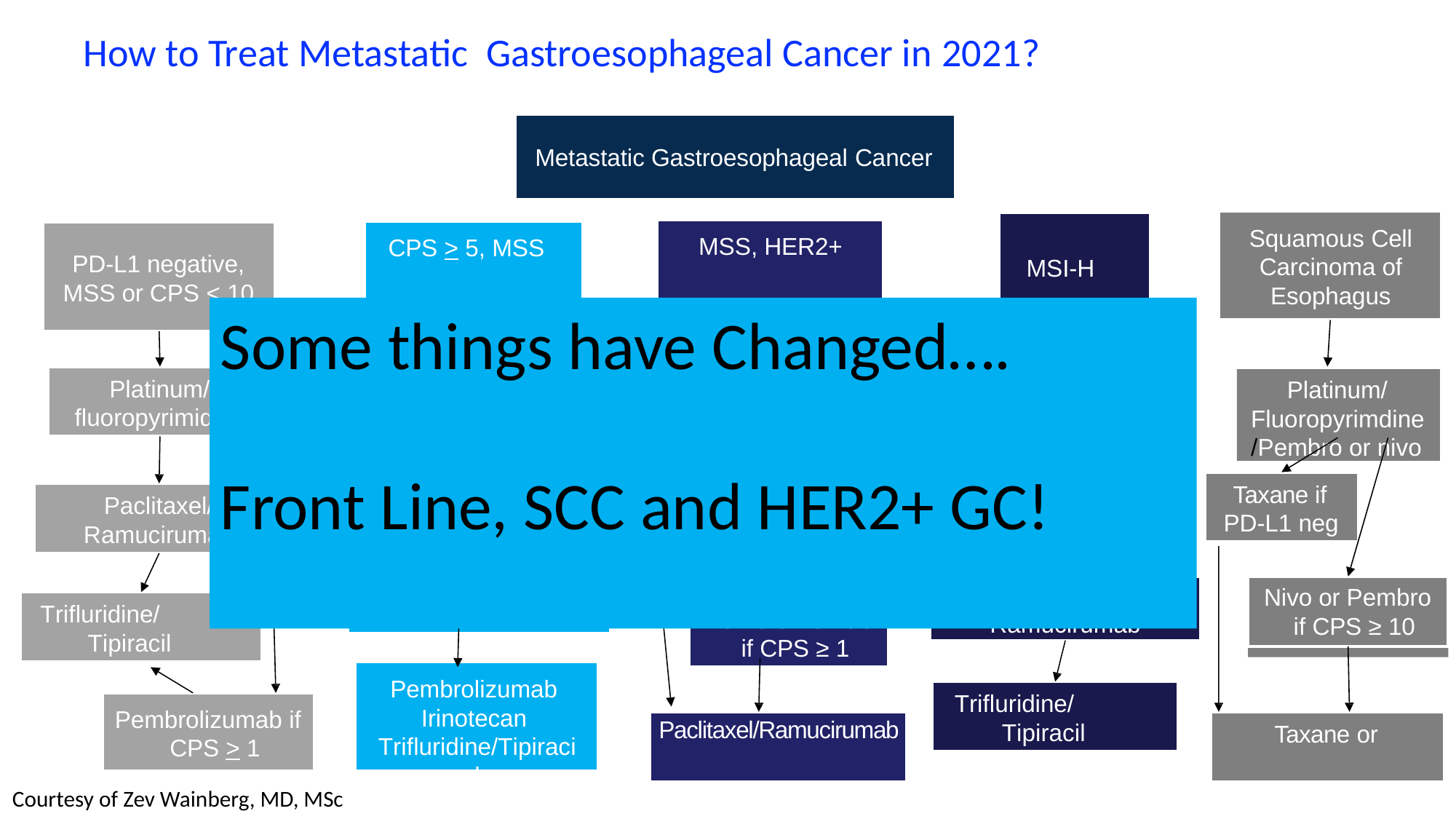

# How to Treat Metastatic  Gastroesophageal Cancer in 2021?

Metastatic Gastroesophageal Cancer

Squamous Cell  Carcinoma of  Esophagus

MSS, HER2+
CPS > 5, MSS
PD-L1 negative,  MSS or CPS < 10
MSI-H
Some things have Changed….

Front Line, SCC and HER2+ GC!

Platinum/  Fluoropyrimidine
+/- Trastuzumab

Platinum/  fluoropyrimidine
Platinum/  Fluoropyrimdine/Pembro or nivo
Pembrolizumab

FOLFOX + Nivo

Platinum/  Fluoropyrimidine
Taxane if  PD-L1 neg

Paclitaxel/  Ramucirumab

Trastuzumab Deruxtecan (DS8201)

Paclitaxel/  Ramucirumab

Paclitaxel/  Ramucirumab
Nivo or Pembro  if CPS ≥ 10

Trifluridine/Tipiracil  Irinotecan

Pembrolizumab  if CPS ≥ 1

Pembrolizumab  Irinotecan  Trifluridine/Tipiracil

Trifluridine/Tipiracil  Irinotecan

Pembrolizumab if  CPS > 1
Paclitaxel/Ramucirumab

Taxane or  Irinotecan
Courtesy of Zev Wainberg, MD, MSc